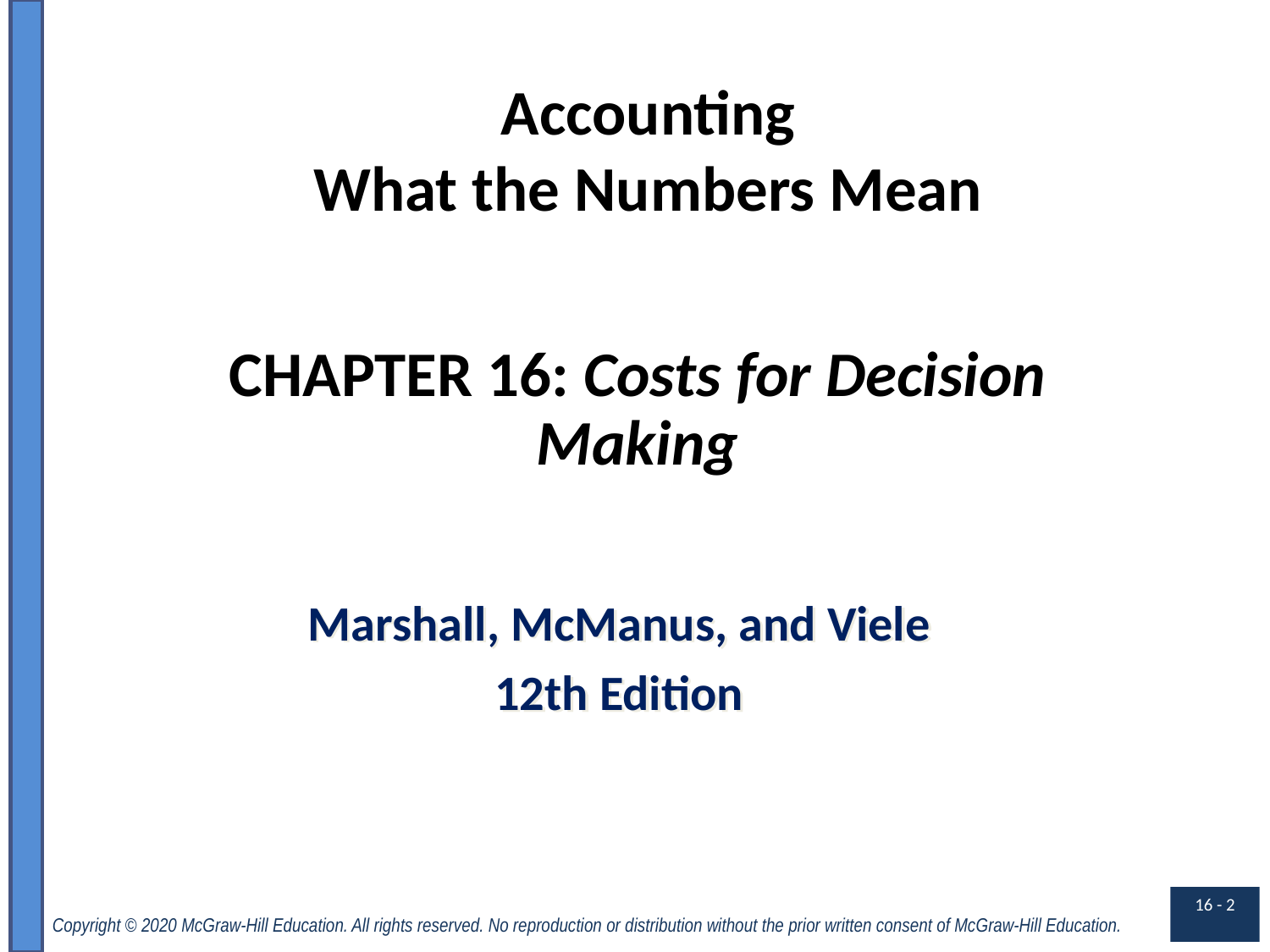

Accounting
What the Numbers Mean
CHAPTER 16: Costs for Decision Making

Marshall, McManus, and Viele
12th Edition